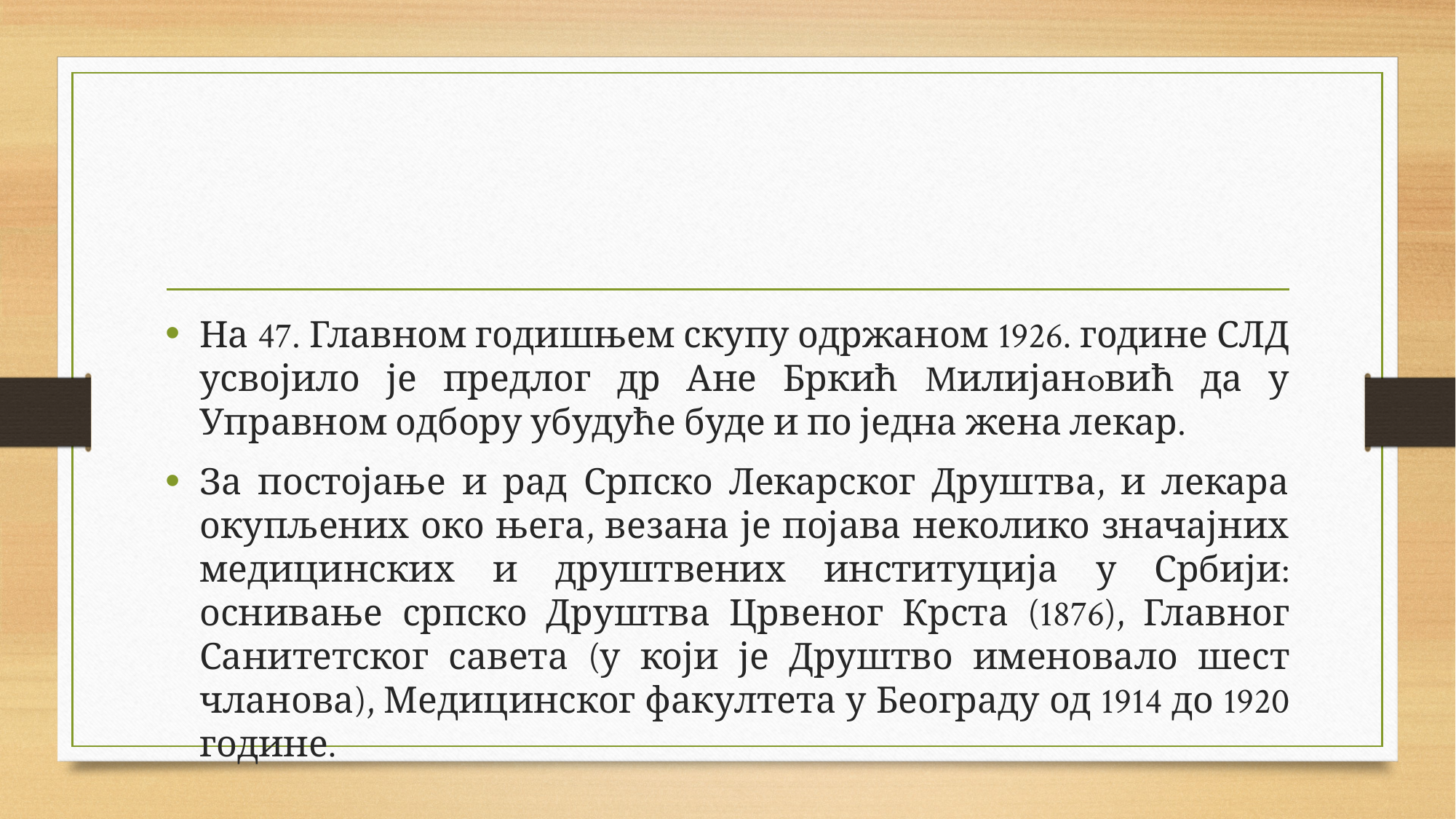

На 47. Главном годишњем скупу одржаном 1926. године СЛД усвојило је предлог др Ане Бркић Mилијанoвић да у Управном одбору убудуће буде и по једна жена лекар.
За постојање и рад Српско Лекарског Друштва, и лекара окупљених око њега, везана је појава неколико значајних медицинских и друштвених институција у Србији: оснивање српско Друштва Црвеног Крста (1876), Главног Санитетског савета (у који је Друштво именовало шест чланова), Медицинског факултета у Београду од 1914 до 1920 године.